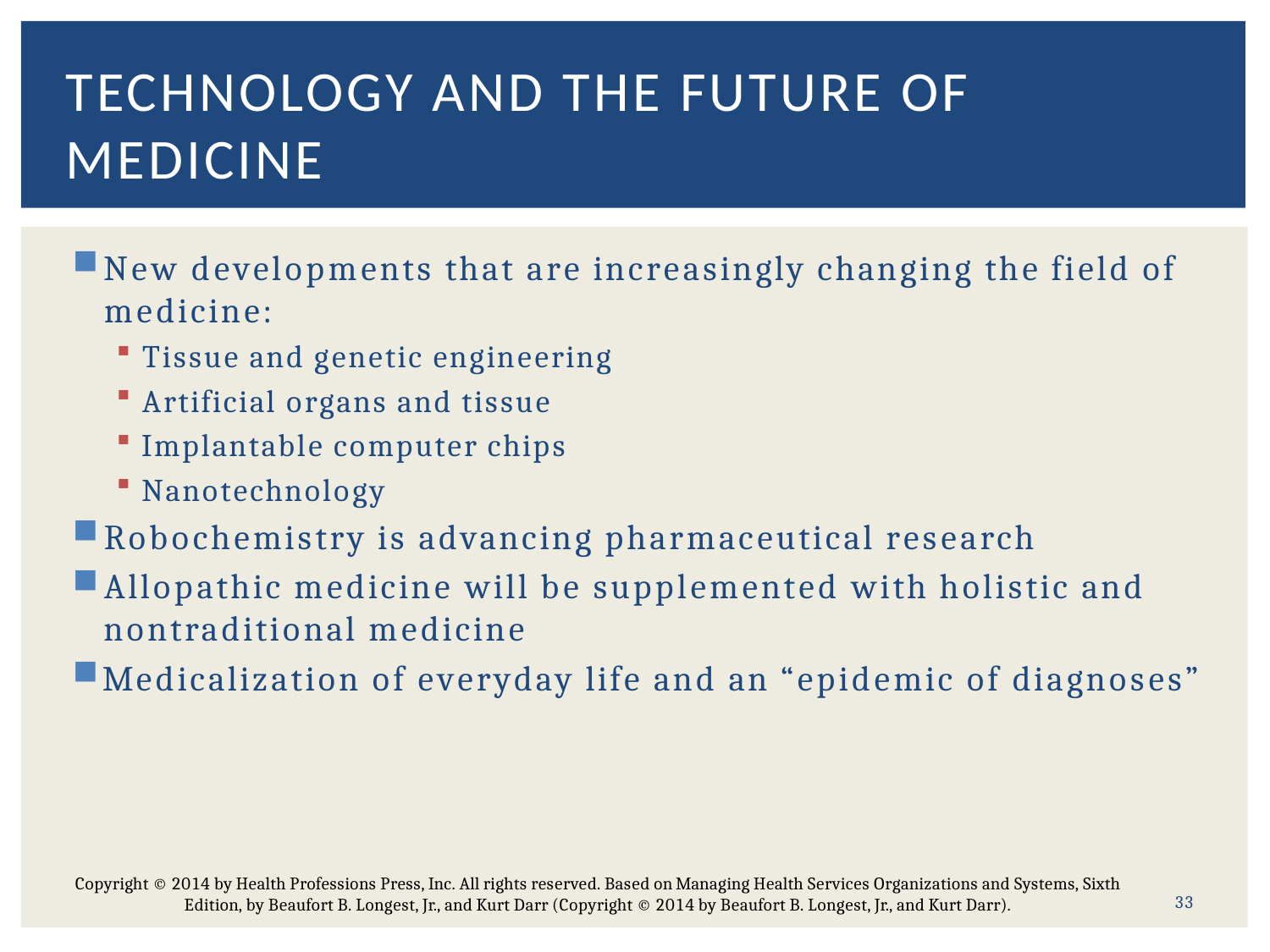

# Technology and the Future of Medicine
New developments that are increasingly changing the field of medicine:
Tissue and genetic engineering
Artificial organs and tissue
Implantable computer chips
Nanotechnology
Robochemistry is advancing pharmaceutical research
Allopathic medicine will be supplemented with holistic and nontraditional medicine
Medicalization of everyday life and an “epidemic of diagnoses”
Copyright © 2014 by Health Professions Press, Inc. All rights reserved. Based on Managing Health Services Organizations and Systems, Sixth Edition, by Beaufort B. Longest, Jr., and Kurt Darr (Copyright © 2014 by Beaufort B. Longest, Jr., and Kurt Darr).
33